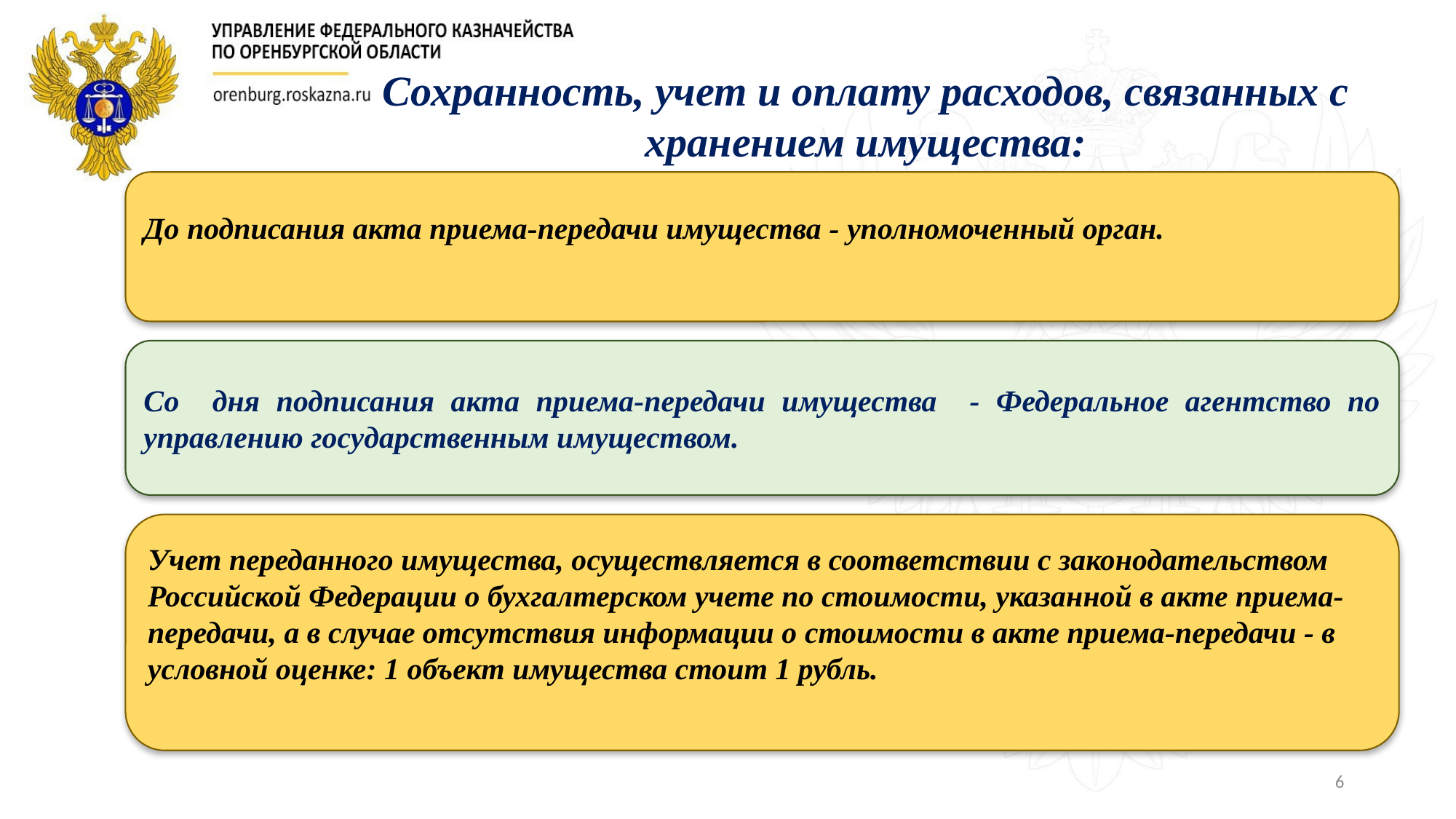

Сохранность, учет и оплату расходов, связанных с хранением имущества:
До подписания акта приема-передачи имущества - уполномоченный орган.

Со  дня подписания акта приема-передачи имущества  - Федеральное агентство по управлению государственным имуществом.
Учет переданного имущества, осуществляется в соответствии с законодательством Российской Федерации о бухгалтерском учете по стоимости, указанной в акте приема-передачи, а в случае отсутствия информации о стоимости в акте приема-передачи - в условной оценке: 1 объект имущества стоит 1 рубль.

6